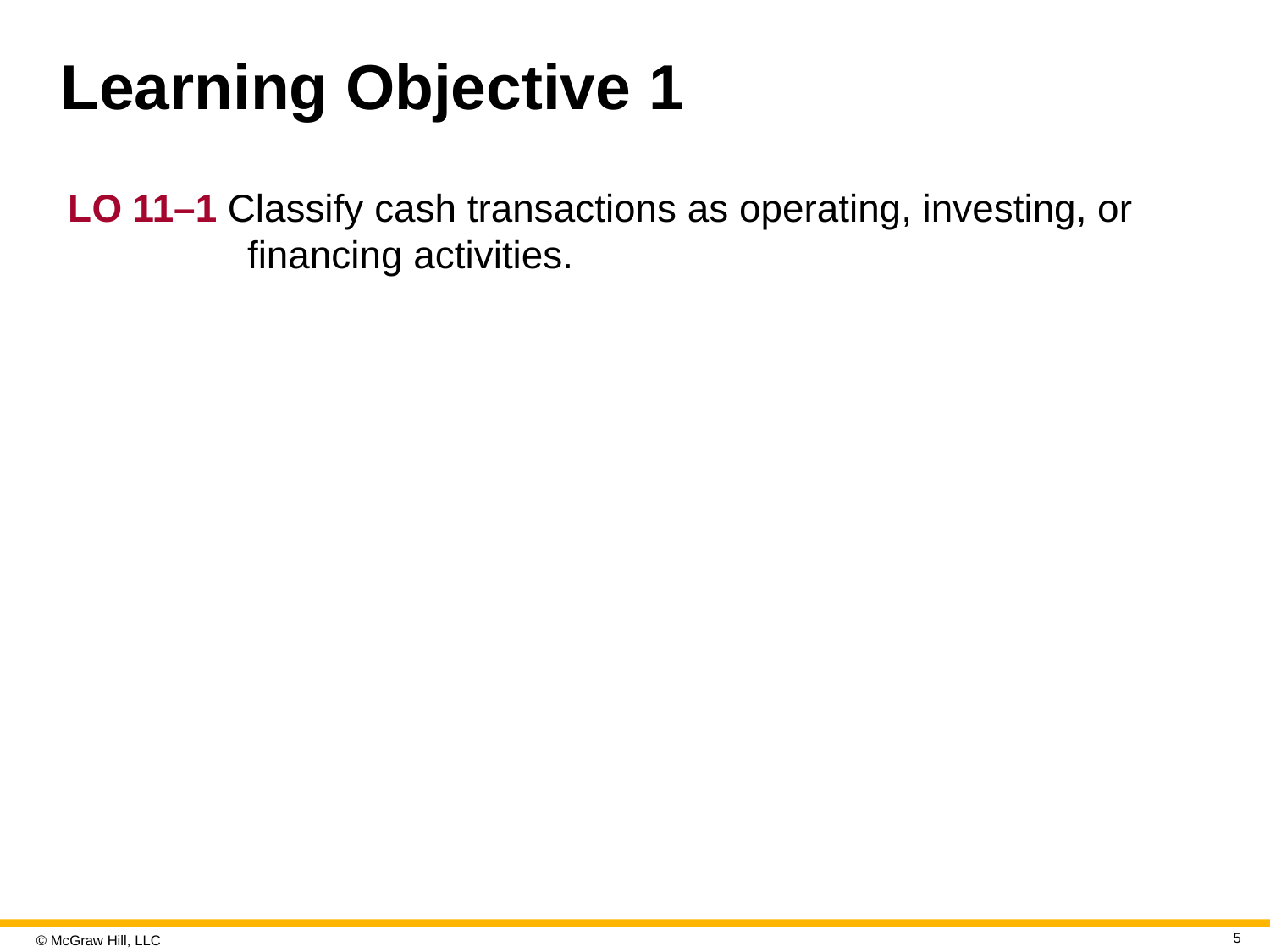

# Learning Objective 1
L O 11–1 Classify cash transactions as operating, investing, or financing activities.
5